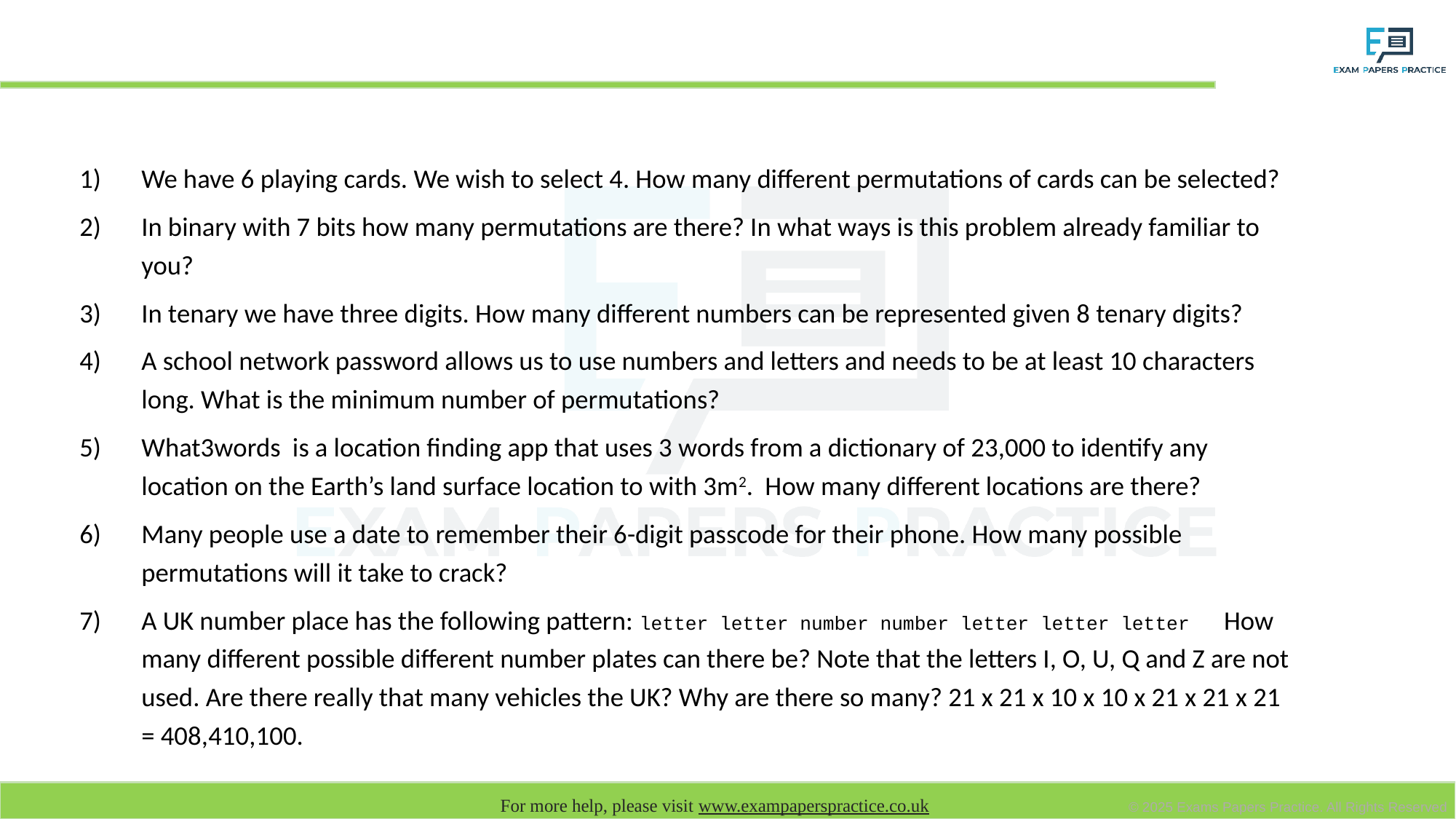

# Exercise: Permutations
We have 6 playing cards. We wish to select 4. How many different permutations of cards can be selected?
In binary with 7 bits how many permutations are there? In what ways is this problem already familiar to you?
In tenary we have three digits. How many different numbers can be represented given 8 tenary digits?
A school network password allows us to use numbers and letters and needs to be at least 10 characters long. What is the minimum number of permutations?
What3words  is a location finding app that uses 3 words from a dictionary of 23,000 to identify any location on the Earth’s land surface location to with 3m2.  How many different locations are there?
Many people use a date to remember their 6-digit passcode for their phone. How many possible permutations will it take to crack?
A UK number place has the following pattern: letter letter number number letter letter letter   How many different possible different number plates can there be? Note that the letters I, O, U, Q and Z are not used. Are there really that many vehicles the UK? Why are there so many? 21 x 21 x 10 x 10 x 21 x 21 x 21 = 408,410,100.